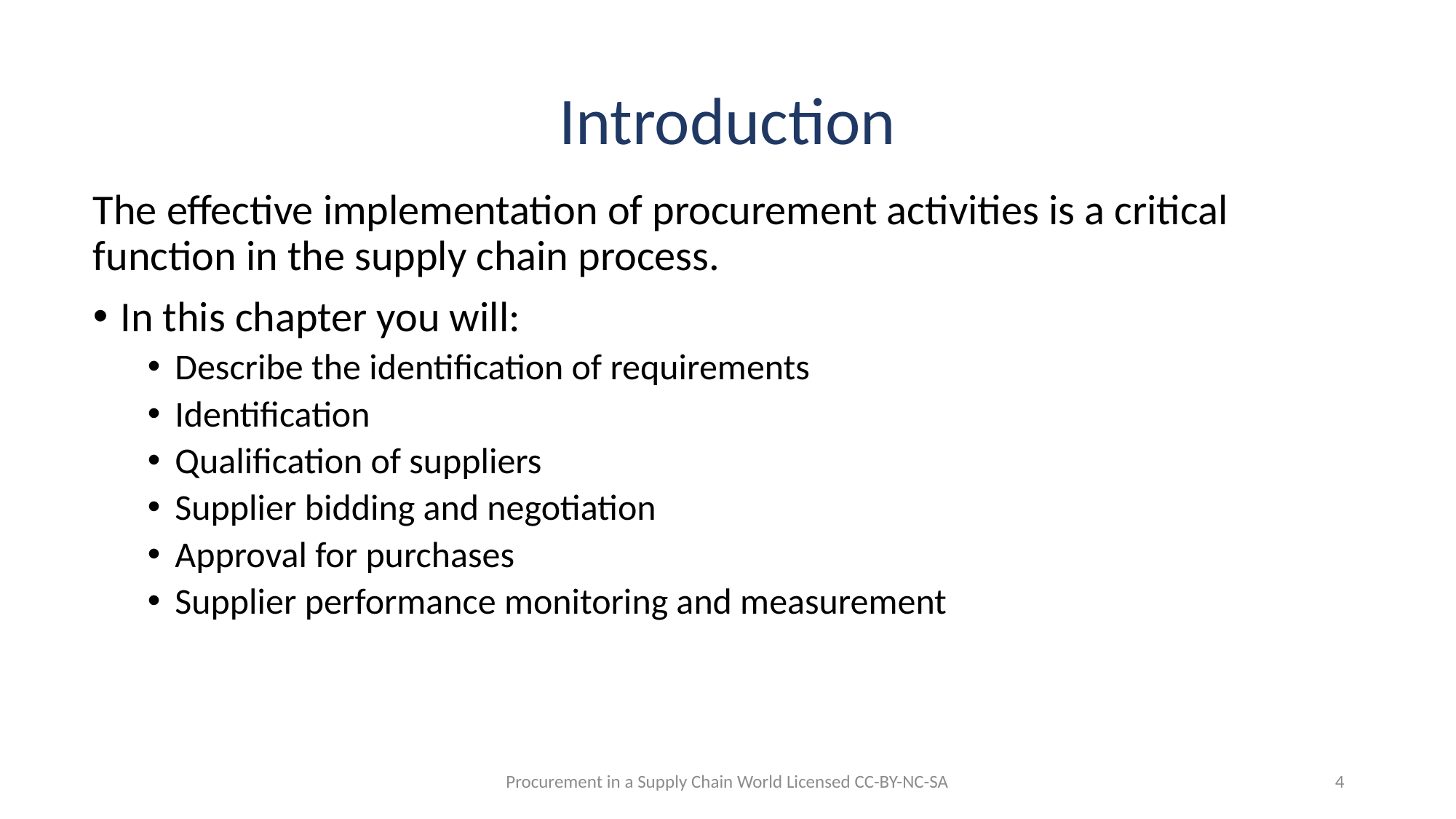

# Introduction
The effective implementation of procurement activities is a critical function in the supply chain process.
In this chapter you will:
Describe the identification of requirements
Identification
Qualification of suppliers
Supplier bidding and negotiation
Approval for purchases
Supplier performance monitoring and measurement

Procurement in a Supply Chain World Licensed CC-BY-NC-SA
4